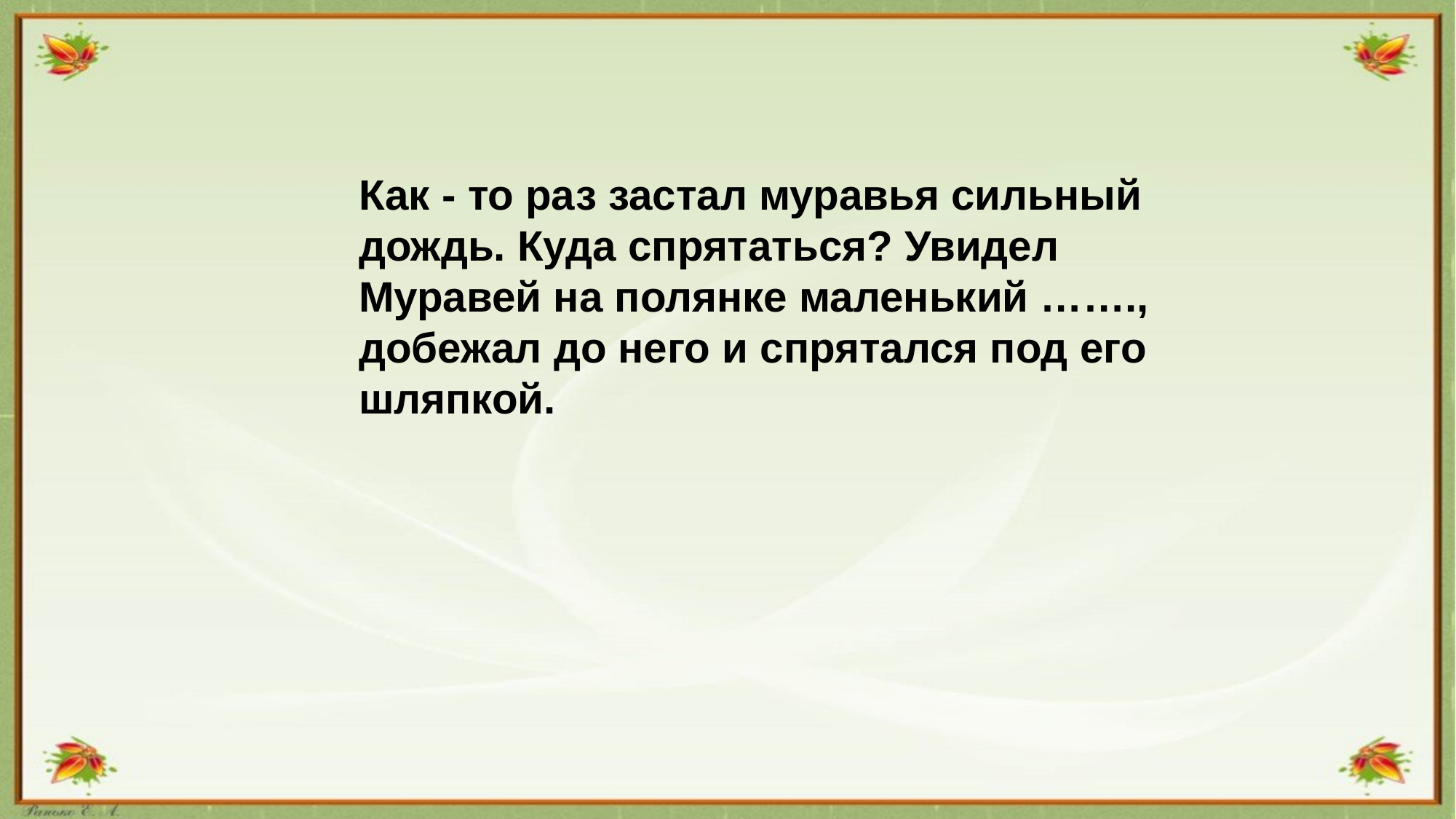

Как - то раз застал муравья сильный дождь. Куда спрятаться? Увидел Муравей на полянке маленький ……., добежал до него и спрятался под его шляпкой.